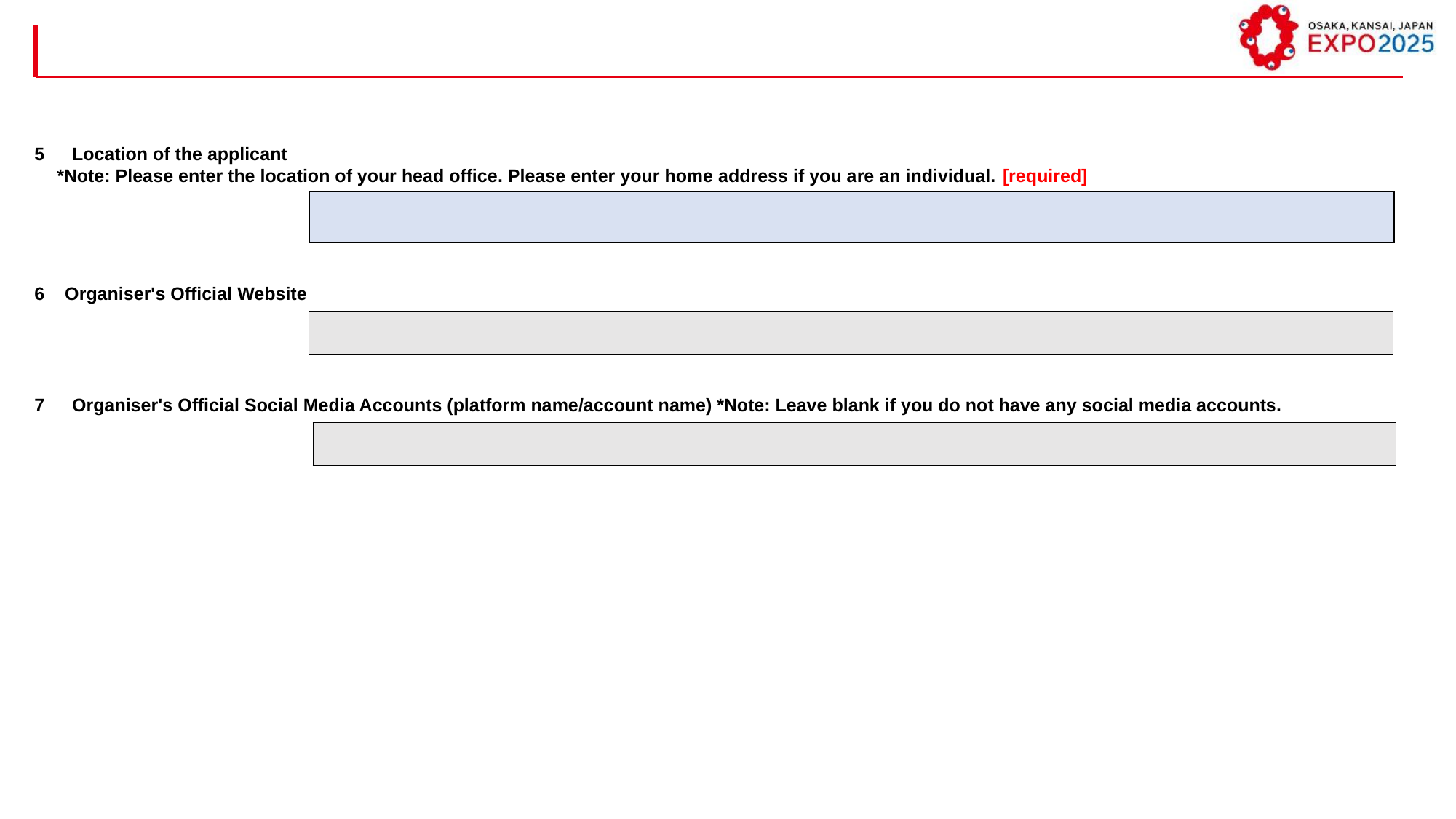

| 5　Location of the applicant \*Note: Please enter the location of your head office. Please enter your home address if you are an individual. [required] |  |  |
| --- | --- | --- |
|  |  |  |
| 6 Organiser's Official Website |  |  |
| --- | --- | --- |
|  |  |  |
| 7　Organiser's Official Social Media Accounts (platform name/account name) \*Note: Leave blank if you do not have any social media accounts. |  |  |
| --- | --- | --- |
|  |  |  |